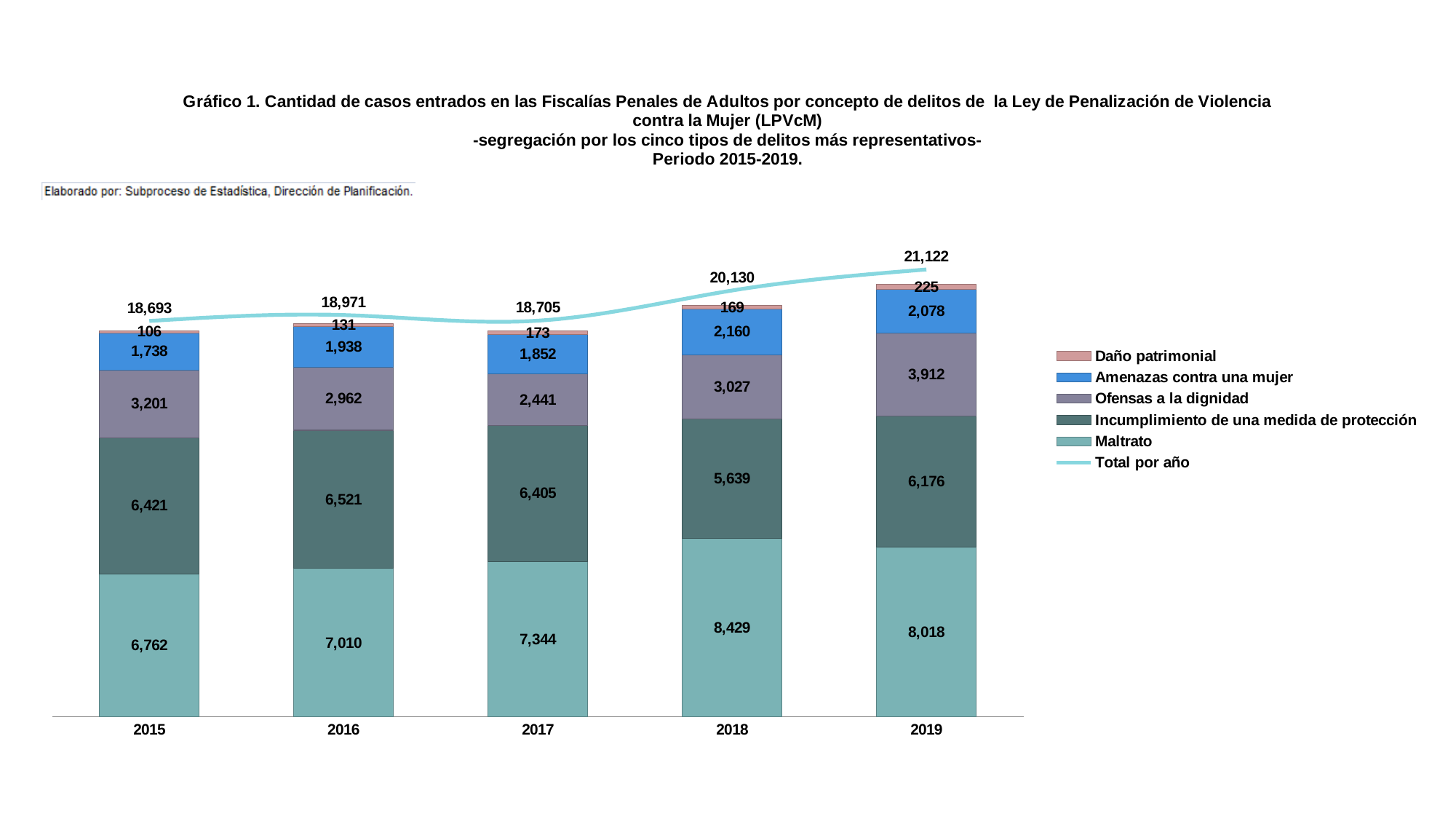

### Chart: Gráfico 1. Cantidad de casos entrados en las Fiscalías Penales de Adultos por concepto de delitos de  la Ley de Penalización de Violencia contra la Mujer (LPVcM)
-segregación por los cinco tipos de delitos más representativos-
Periodo 2015-2019.

| Category | Maltrato | Incumplimiento de una medida de protección | Ofensas a la dignidad | Amenazas contra una mujer | Daño patrimonial | Total por año |
|---|---|---|---|---|---|---|
| 2015 | 6762.0 | 6421.0 | 3201.0 | 1738.0 | 106.0 | 18693.0 |
| 2016 | 7010.0 | 6521.0 | 2962.0 | 1938.0 | 131.0 | 18971.0 |
| 2017 | 7344.0 | 6405.0 | 2441.0 | 1852.0 | 173.0 | 18705.0 |
| 2018 | 8429.0 | 5639.0 | 3027.0 | 2160.0 | 169.0 | 20130.0 |
| 2019 | 8018.0 | 6176.0 | 3912.0 | 2078.0 | 225.0 | 21122.0 |